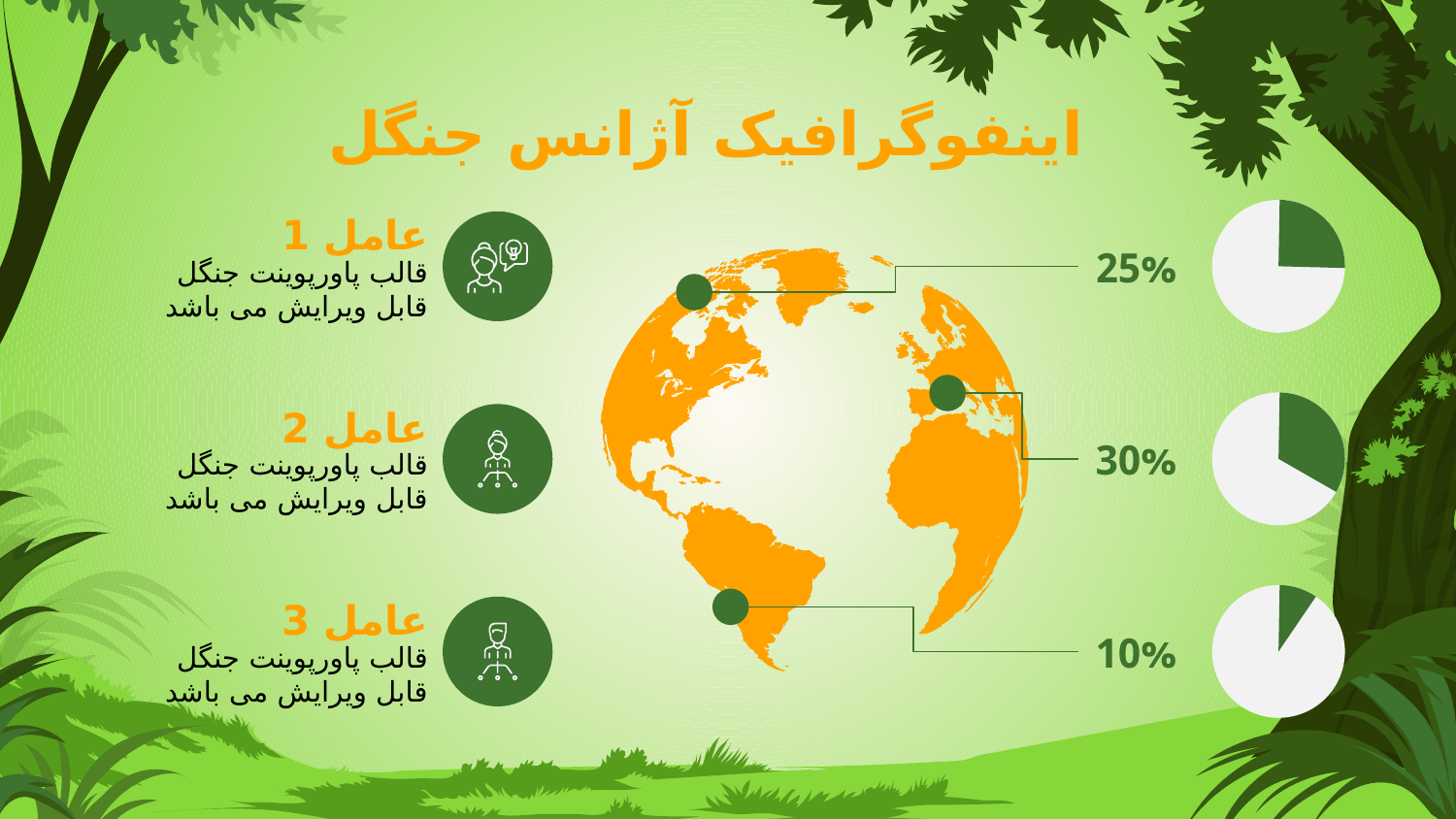

# اینفوگرافیک آژانس جنگل

عامل 1
قالب پاورپوینت جنگل قابل ویرایش می باشد
25%

عامل 2
قالب پاورپوینت جنگل قابل ویرایش می باشد
30%

عامل 3
قالب پاورپوینت جنگل قابل ویرایش می باشد
10%